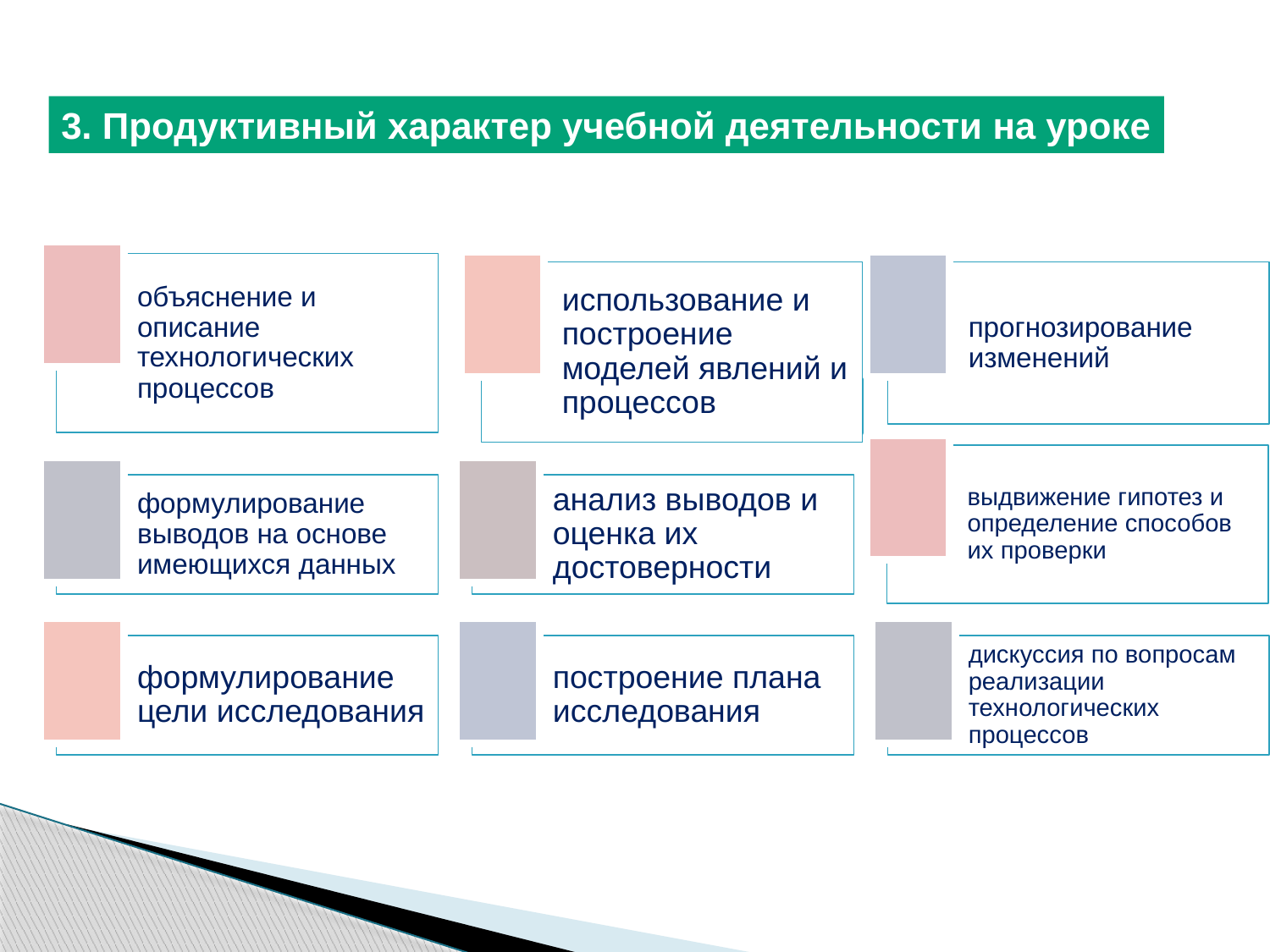

3. Продуктивный характер учебной деятельности на уроке
объяснение и описание технологических процессов
использование и построение моделей явлений и процессов
прогнозирование изменений
формулирование выводов на основе имеющихся данных
анализ выводов и оценка их достоверности
выдвижение гипотез и определение способов их проверки
формулирование цели исследования
построение плана исследования
дискуссия по вопросам реализации технологических процессов